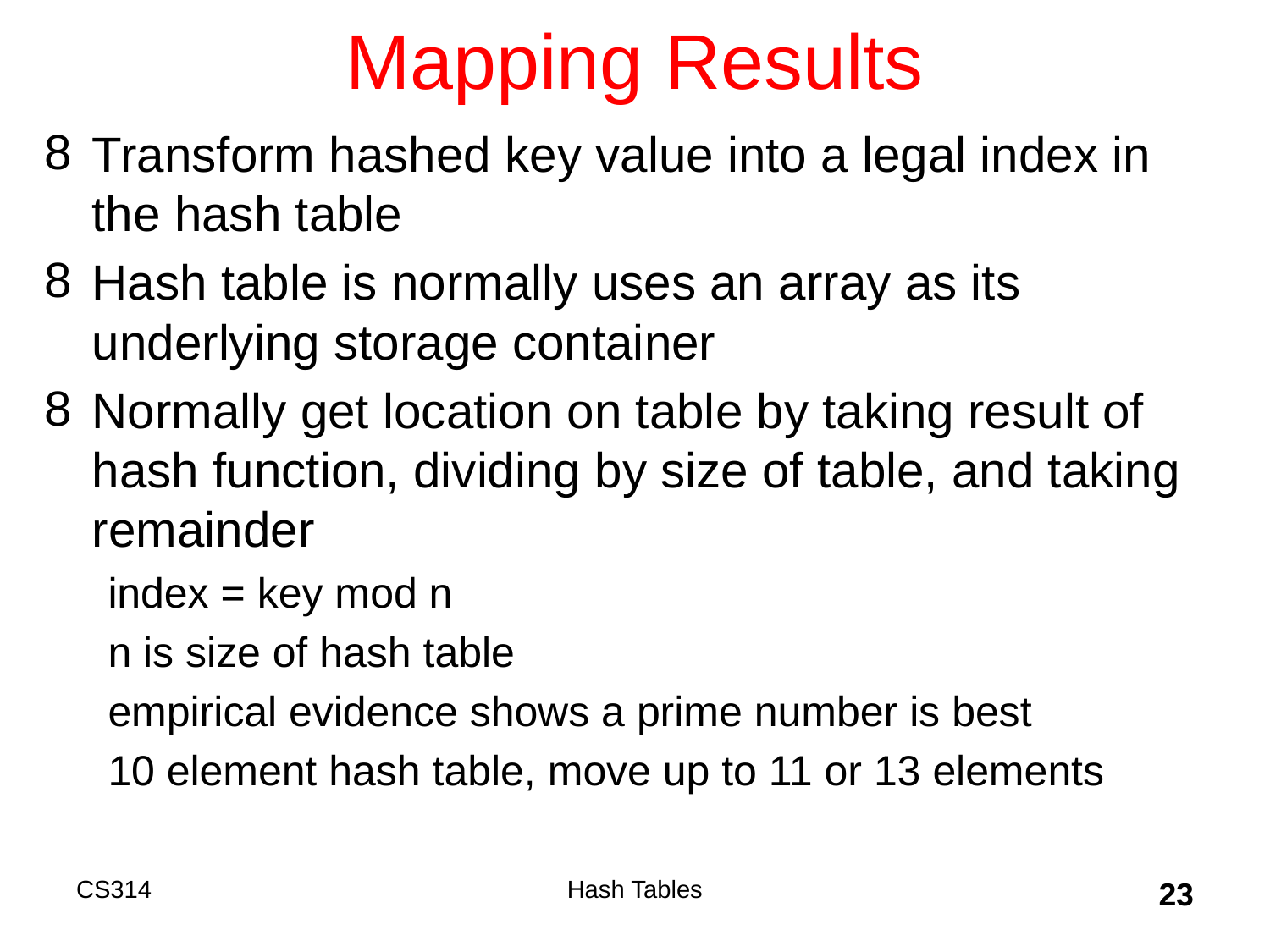

# Mapping Results
Transform hashed key value into a legal index in the hash table
Hash table is normally uses an array as its underlying storage container
Normally get location on table by taking result of hash function, dividing by size of table, and taking remainder
index = key mod n
n is size of hash table
empirical evidence shows a prime number is best
10 element hash table, move up to 11 or 13 elements
CS314
Hash Tables
23